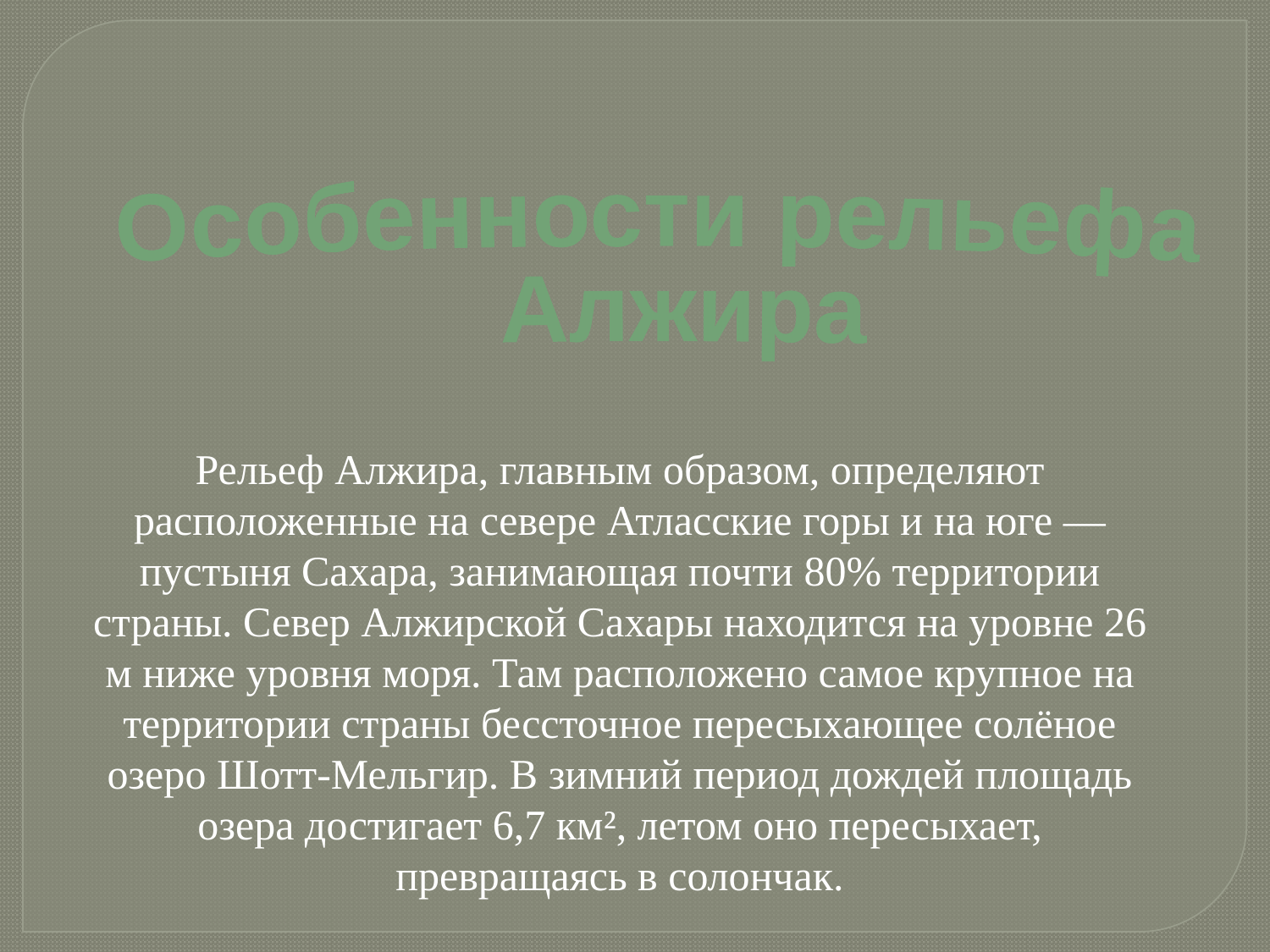

Особенности рельефа
 Алжира
Рельеф Алжира, главным образом, определяют расположенные на севере Атласские горы и на юге — пустыня Сахара, занимающая почти 80% территории страны. Север Алжирской Сахары находится на уровне 26 м ниже уровня моря. Там расположено самое крупное на территории страны бессточное пересыхающее солёное озеро Шотт-Мельгир. В зимний период дождей площадь озера достигает 6,7 км², летом оно пересыхает, превращаясь в солончак.